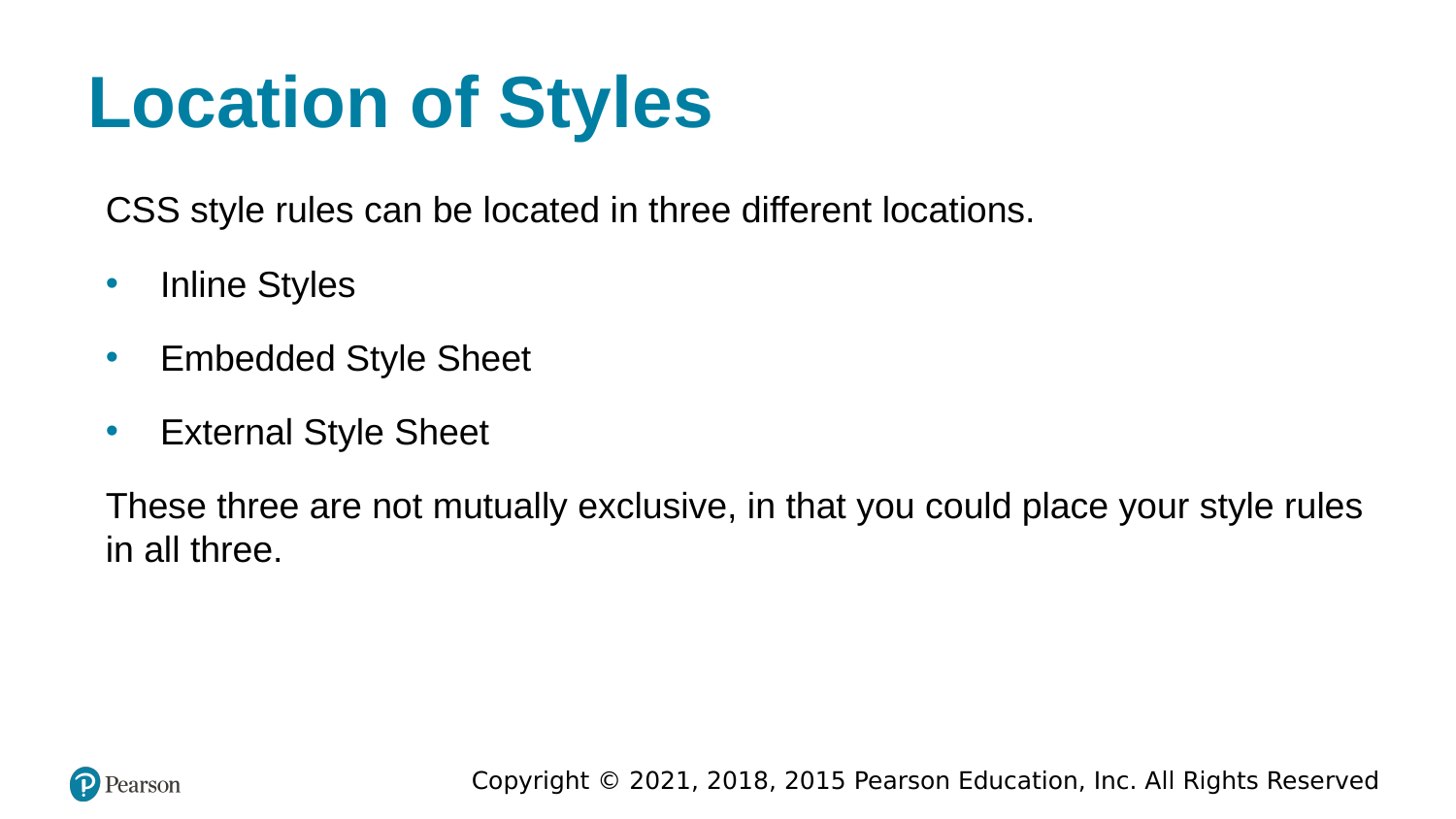

# Location of Styles
CSS style rules can be located in three different locations.
Inline Styles
Embedded Style Sheet
External Style Sheet
These three are not mutually exclusive, in that you could place your style rules in all three.